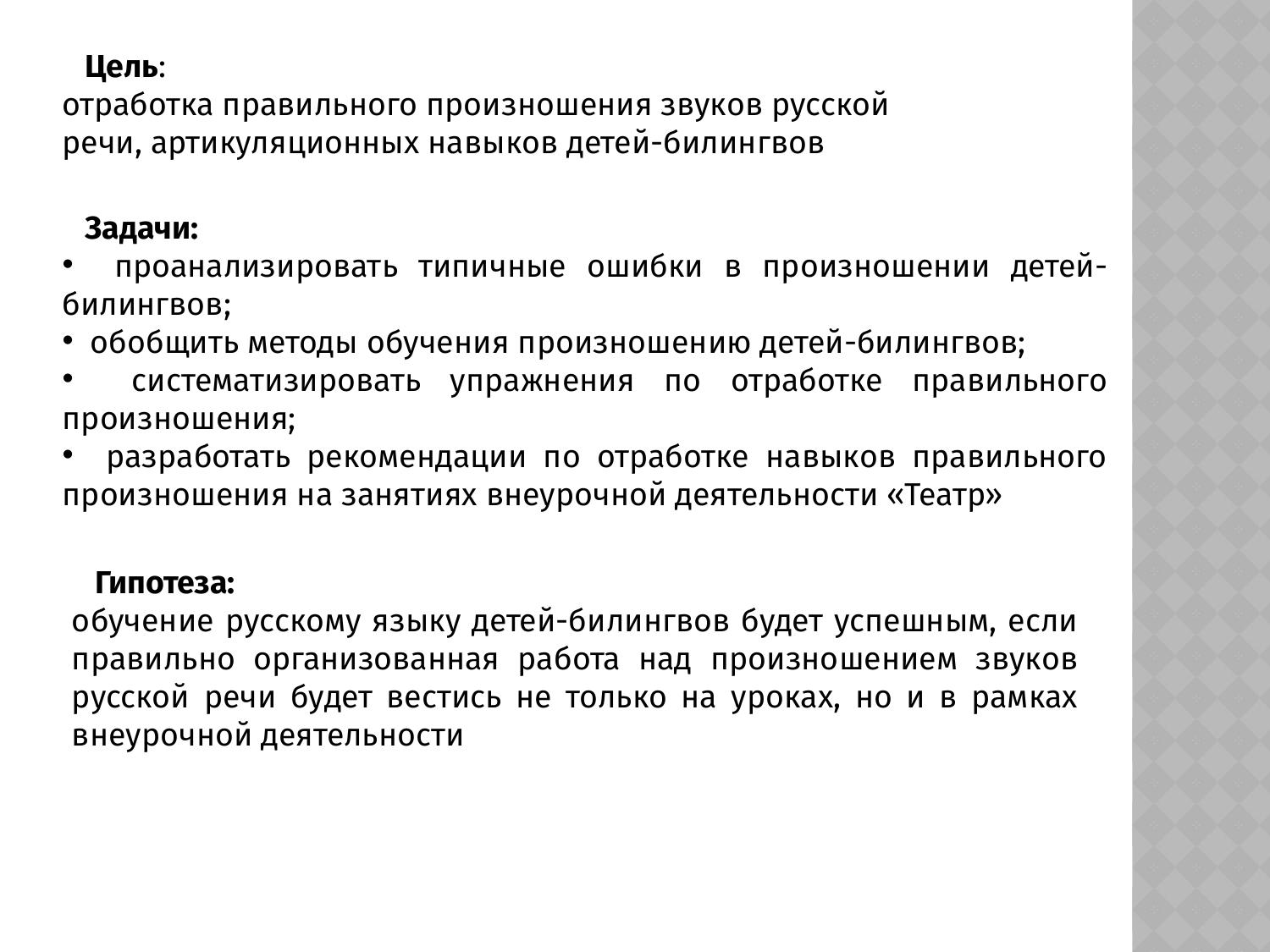

Цель:
отработка правильного произношения звуков русской речи, артикуляционных навыков детей-билингвов
   Задачи:
  проанализировать типичные ошибки в произношении детей-билингвов;
  обобщить методы обучения произношению детей-билингвов;
  систематизировать упражнения по отработке правильного произношения;
  разработать рекомендации по отработке навыков правильного произношения на занятиях внеурочной деятельности «Театр»

   Гипотеза:
обучение русскому языку детей-билингвов будет успешным, если правильно организованная работа над произношением звуков русской речи будет вестись не только на уроках, но и в рамках внеурочной деятельности